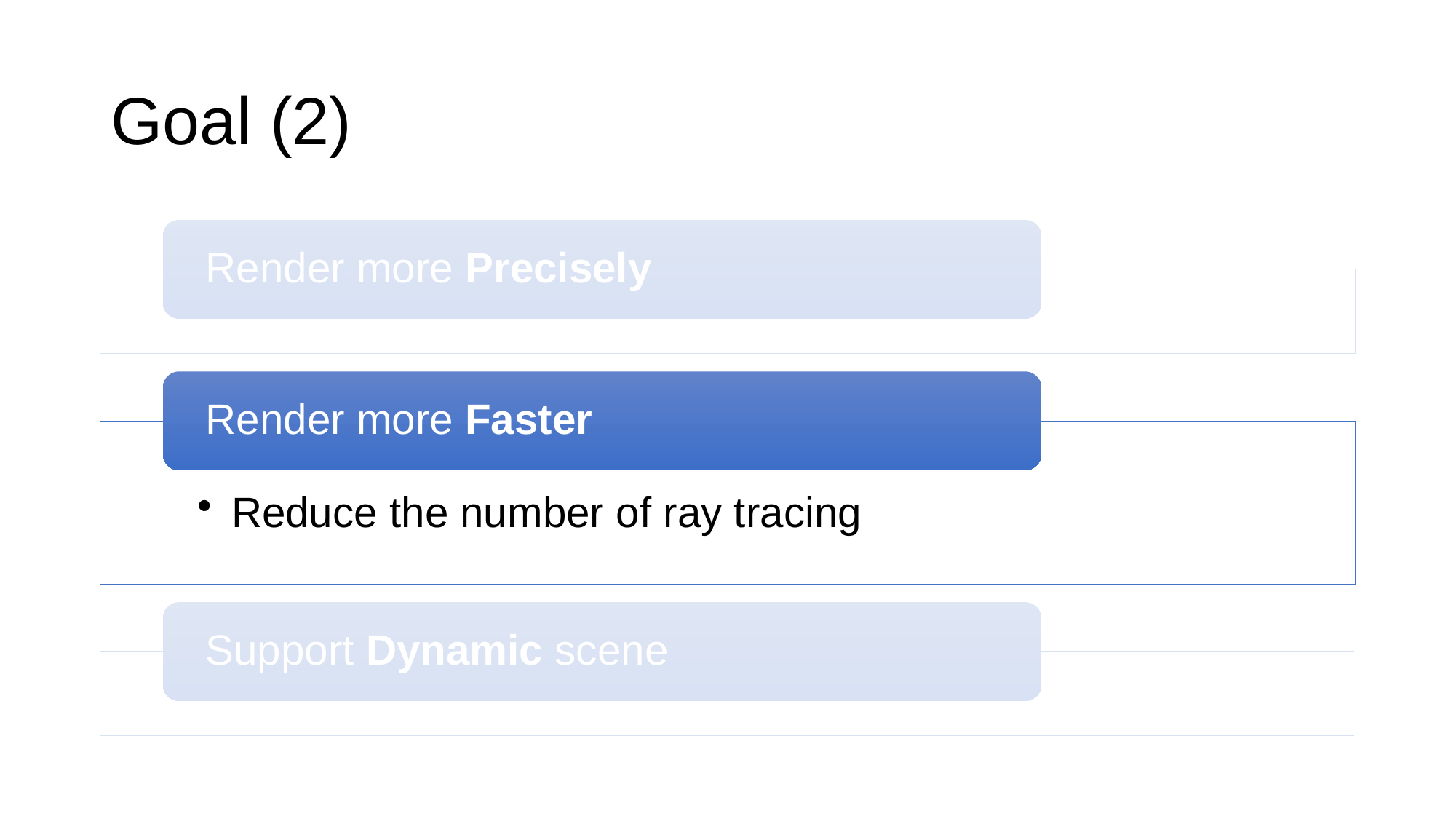

# Goal (2)

Render more Precisely
Reduce the number of ray tracing
Render more Faster
Support Dynamic scene